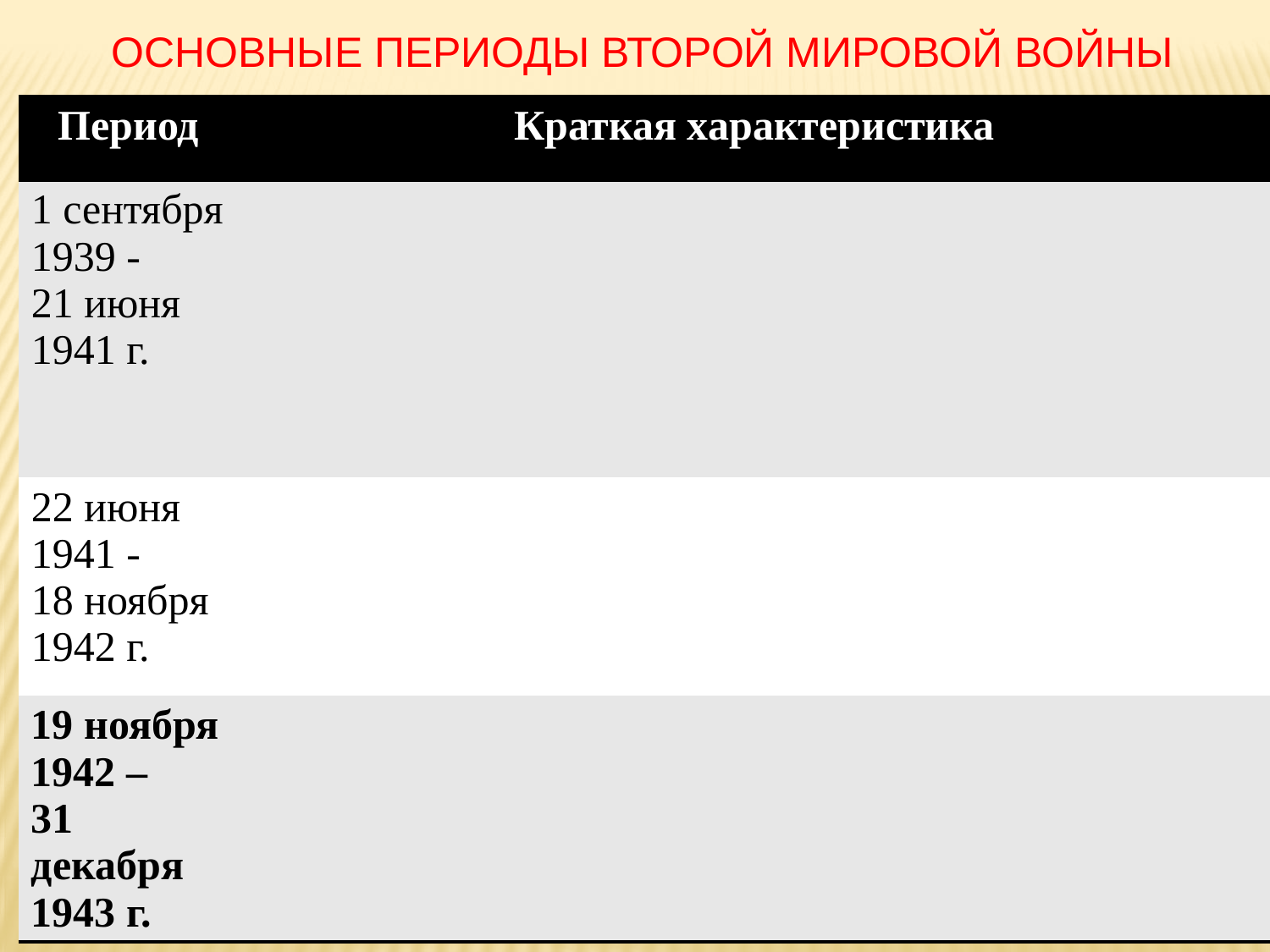

# Основные периоды второй мировой войны
| Период | Краткая характеристика |
| --- | --- |
| 1 сентября 1939 - 21 июня 1941 г. |  |
| 22 июня 1941 - 18 ноября 1942 г. |  |
| 19 ноября 1942 – 31 декабря 1943 г. |  |